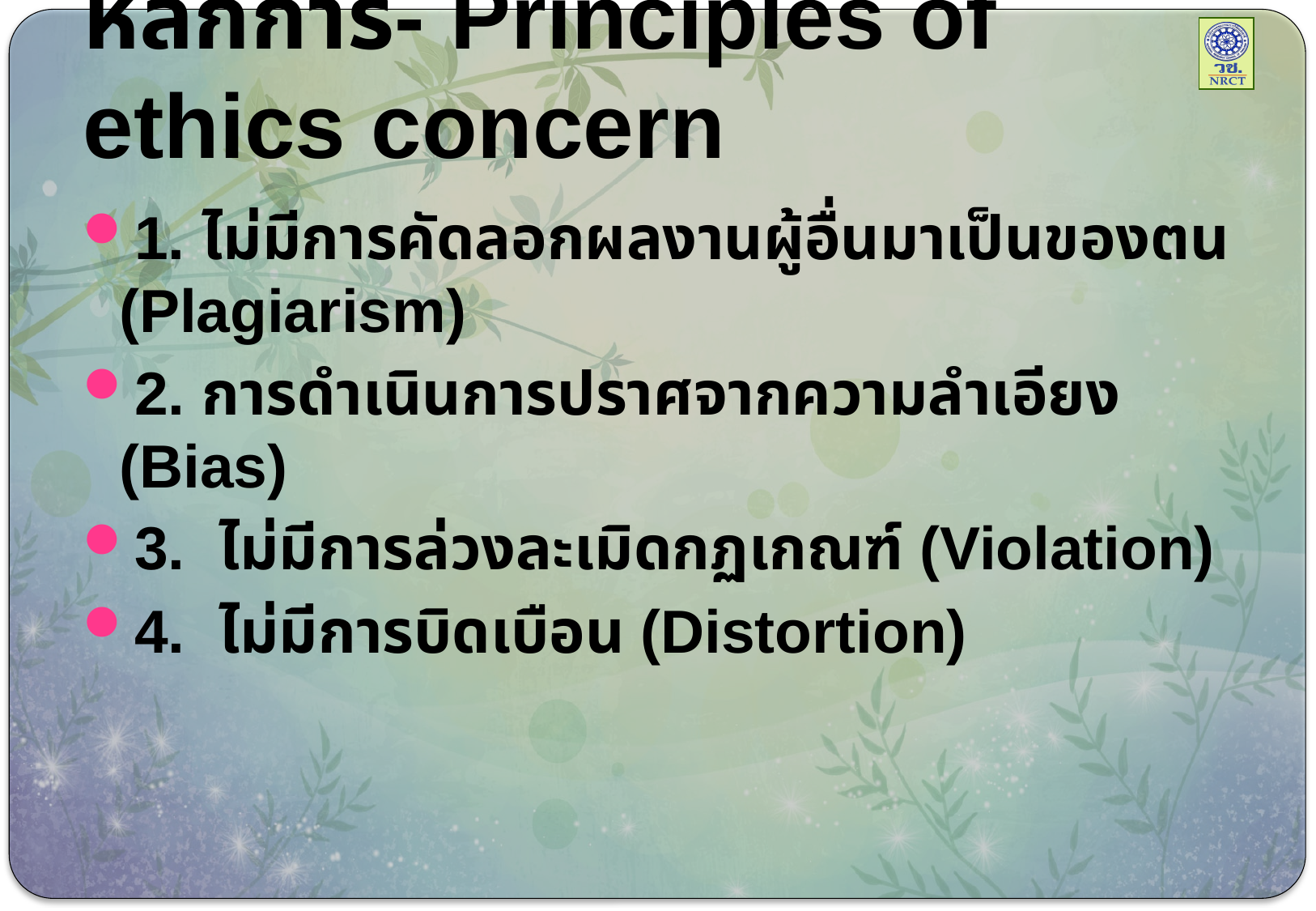

# หลักการ- Principles of ethics concern
1. ไม่มีการคัดลอกผลงานผู้อื่นมาเป็นของตน (Plagiarism)
2. การดำเนินการปราศจากความลำเอียง (Bias)
3.  ไม่มีการล่วงละเมิดกฏเกณฑ์ (Violation)
4.  ไม่มีการบิดเบือน (Distortion)